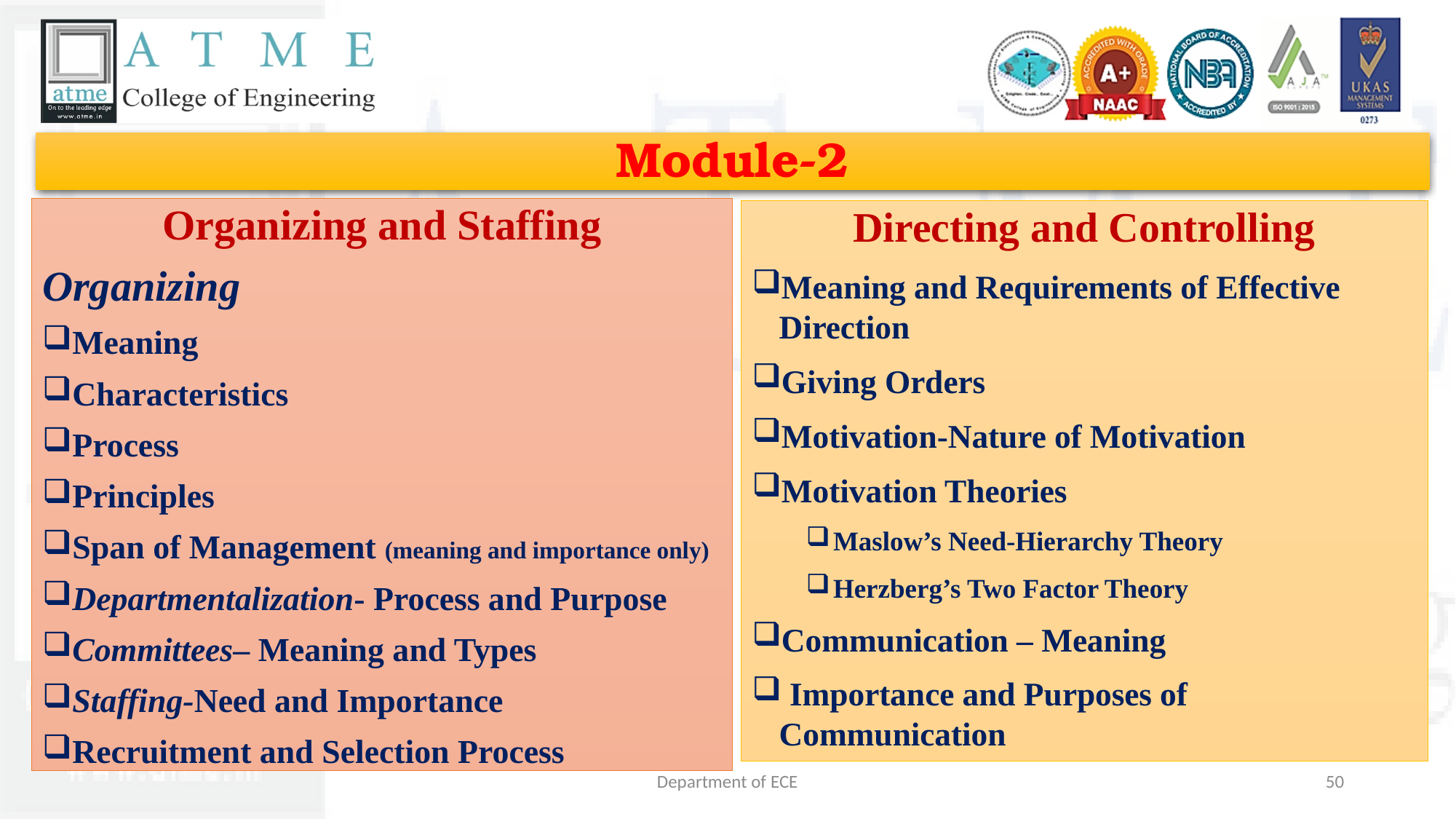

# Module-2
Organizing and Staffing
Organizing
Meaning
Characteristics
Process
Principles
Span of Management (meaning and importance only)
Departmentalization- Process and Purpose
Committees– Meaning and Types
Staffing-Need and Importance
Recruitment and Selection Process
Directing and Controlling
Meaning and Requirements of Effective Direction
Giving Orders
Motivation-Nature of Motivation
Motivation Theories
Maslow’s Need-Hierarchy Theory
Herzberg’s Two Factor Theory
Communication – Meaning
 Importance and Purposes of Communication
Department of ECE
50